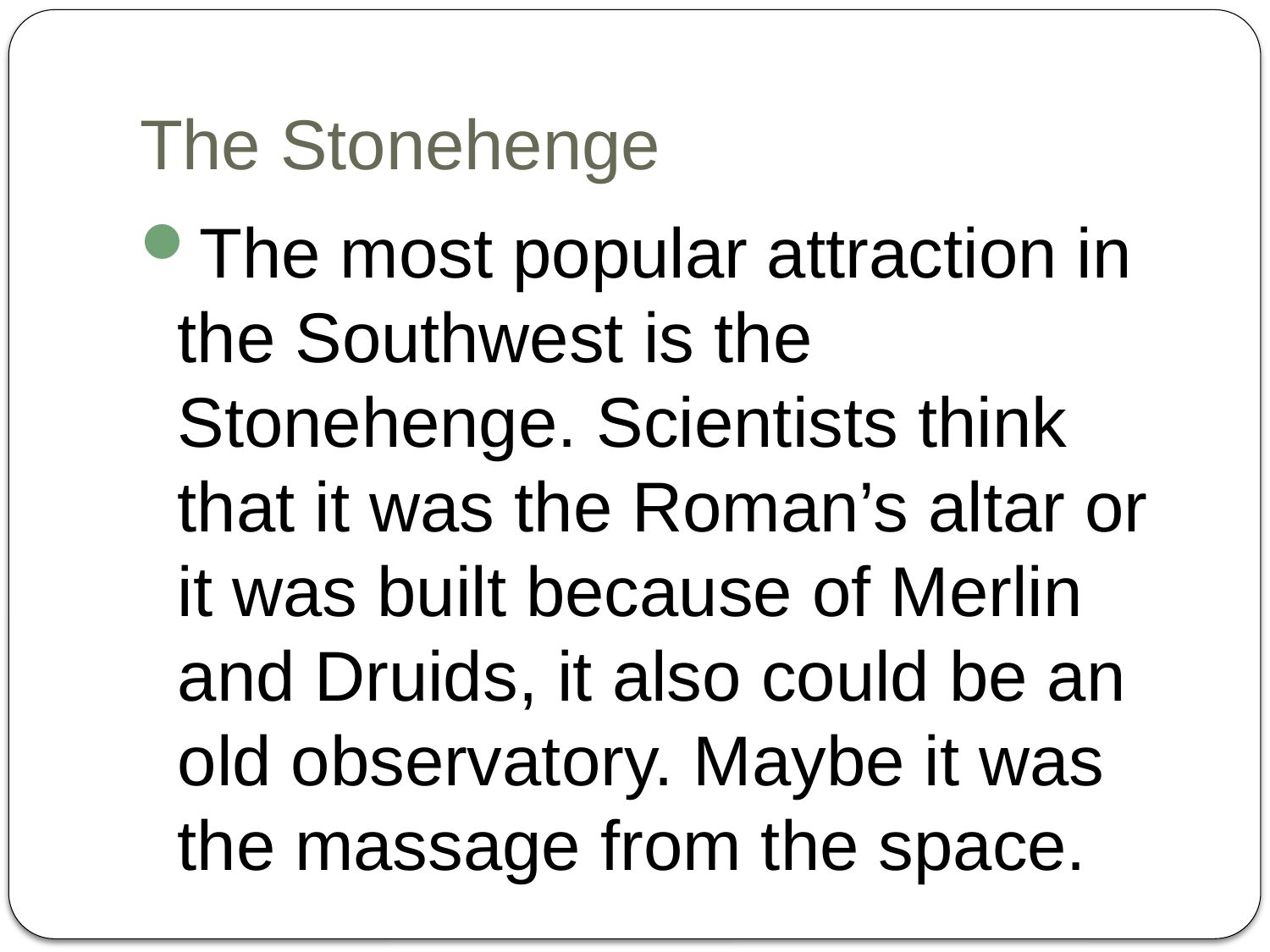

# The Stonehenge
The most popular attraction in the Southwest is the Stonehenge. Scientists think that it was the Roman’s altar or it was built because of Merlin and Druids, it also could be an old observatory. Maybe it was the massage from the space.